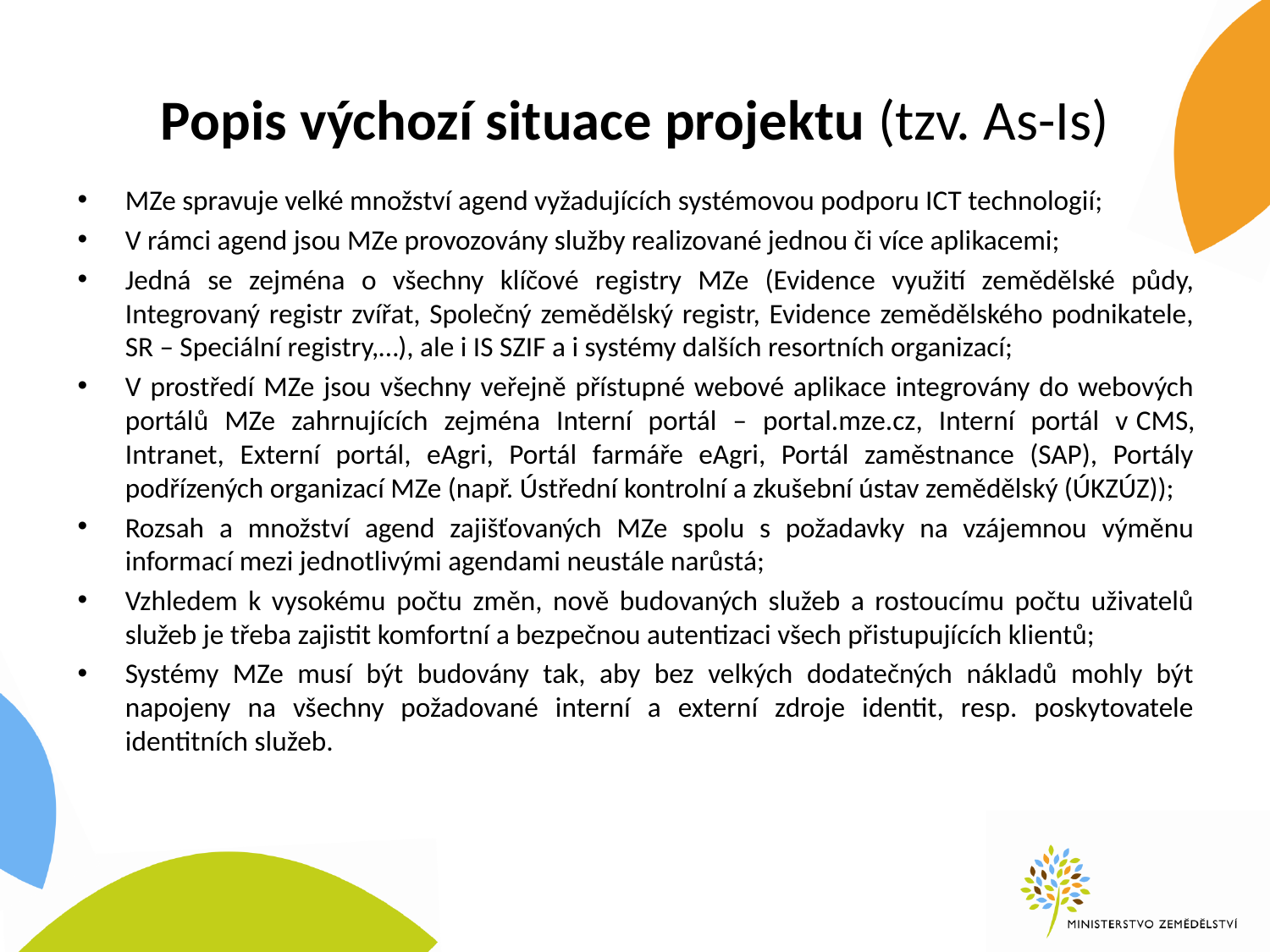

# Popis výchozí situace projektu (tzv. As-Is)
MZe spravuje velké množství agend vyžadujících systémovou podporu ICT technologií;
V rámci agend jsou MZe provozovány služby realizované jednou či více aplikacemi;
Jedná se zejména o všechny klíčové registry MZe (Evidence využití zemědělské půdy, Integrovaný registr zvířat, Společný zemědělský registr, Evidence zemědělského podnikatele, SR – Speciální registry,…), ale i IS SZIF a i systémy dalších resortních organizací;
V prostředí MZe jsou všechny veřejně přístupné webové aplikace integrovány do webových portálů MZe zahrnujících zejména Interní portál – portal.mze.cz, Interní portál v CMS, Intranet, Externí portál, eAgri, Portál farmáře eAgri, Portál zaměstnance (SAP), Portály podřízených organizací MZe (např. Ústřední kontrolní a zkušební ústav zemědělský (ÚKZÚZ));
Rozsah a množství agend zajišťovaných MZe spolu s požadavky na vzájemnou výměnu informací mezi jednotlivými agendami neustále narůstá;
Vzhledem k vysokému počtu změn, nově budovaných služeb a rostoucímu počtu uživatelů služeb je třeba zajistit komfortní a bezpečnou autentizaci všech přistupujících klientů;
Systémy MZe musí být budovány tak, aby bez velkých dodatečných nákladů mohly být napojeny na všechny požadované interní a externí zdroje identit, resp. poskytovatele identitních služeb.